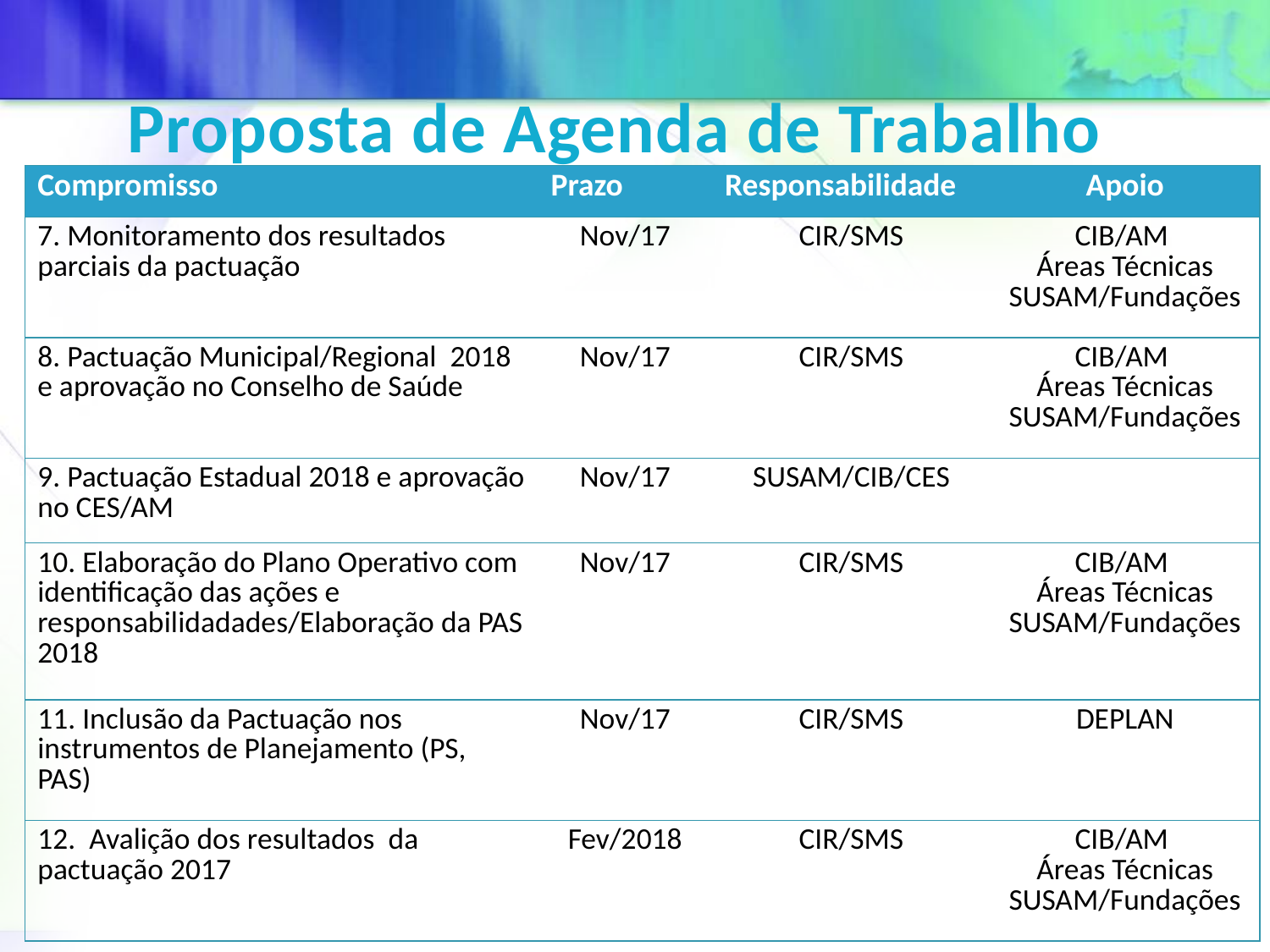

Proposta de Agenda de Trabalho
| Compromisso | Prazo | Responsabilidade | Apoio |
| --- | --- | --- | --- |
| 7. Monitoramento dos resultados parciais da pactuação | Nov/17 | CIR/SMS | CIB/AM Áreas Técnicas SUSAM/Fundações |
| 8. Pactuação Municipal/Regional 2018 e aprovação no Conselho de Saúde | Nov/17 | CIR/SMS | CIB/AM Áreas Técnicas SUSAM/Fundações |
| 9. Pactuação Estadual 2018 e aprovação no CES/AM | Nov/17 | SUSAM/CIB/CES |  |
| 10. Elaboração do Plano Operativo com identificação das ações e responsabilidadades/Elaboração da PAS 2018 | Nov/17 | CIR/SMS | CIB/AM Áreas Técnicas SUSAM/Fundações |
| 11. Inclusão da Pactuação nos instrumentos de Planejamento (PS, PAS) | Nov/17 | CIR/SMS | DEPLAN |
| 12. Avalição dos resultados da pactuação 2017 | Fev/2018 | CIR/SMS | CIB/AM Áreas Técnicas SUSAM/Fundações |